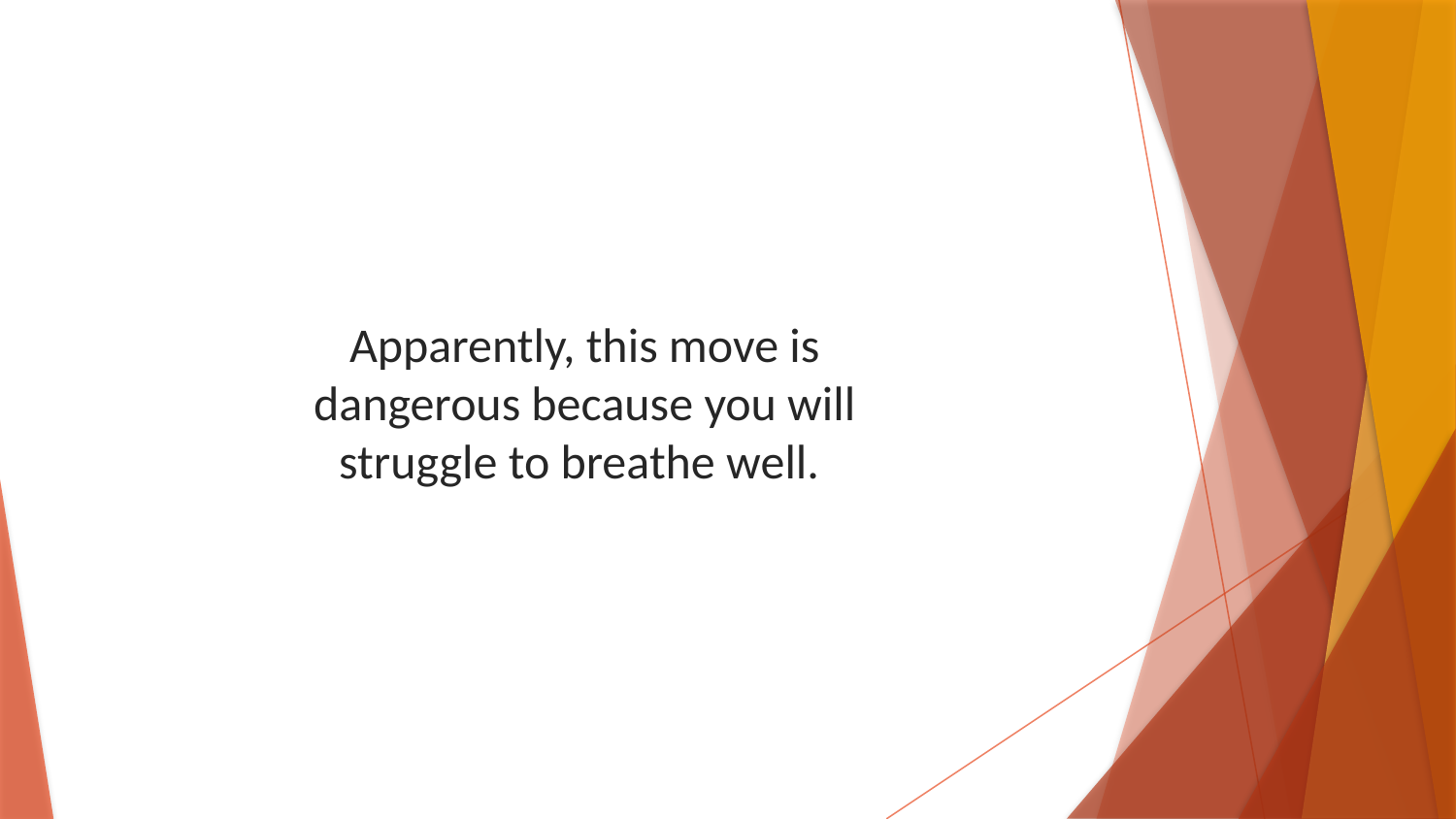

Apparently, this move is dangerous because you will struggle to breathe well.